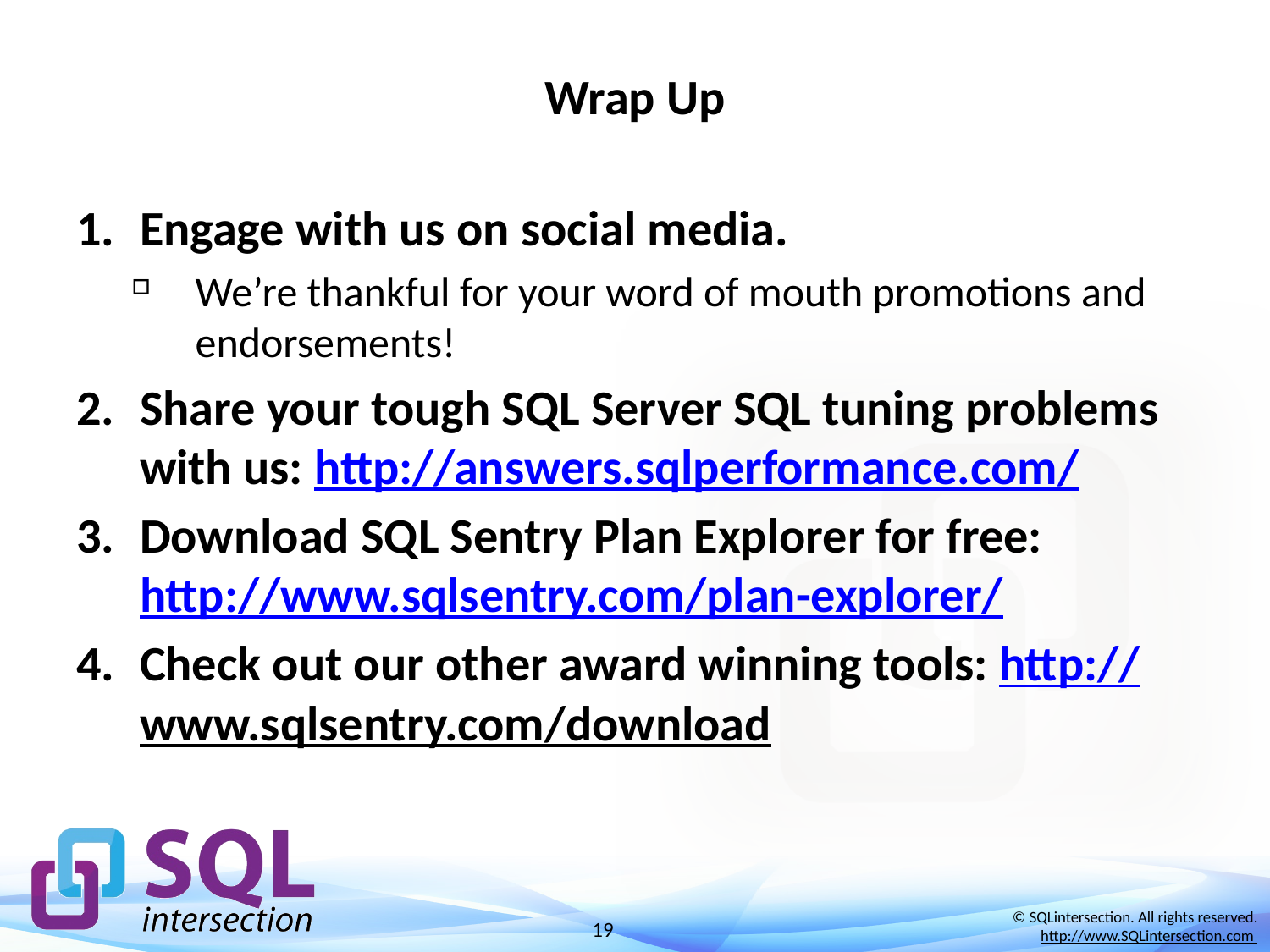

# Wrap Up
Engage with us on social media.
We’re thankful for your word of mouth promotions and endorsements!
Share your tough SQL Server SQL tuning problems with us: http://answers.sqlperformance.com/
Download SQL Sentry Plan Explorer for free: http://www.sqlsentry.com/plan-explorer/
Check out our other award winning tools: http://www.sqlsentry.com/download